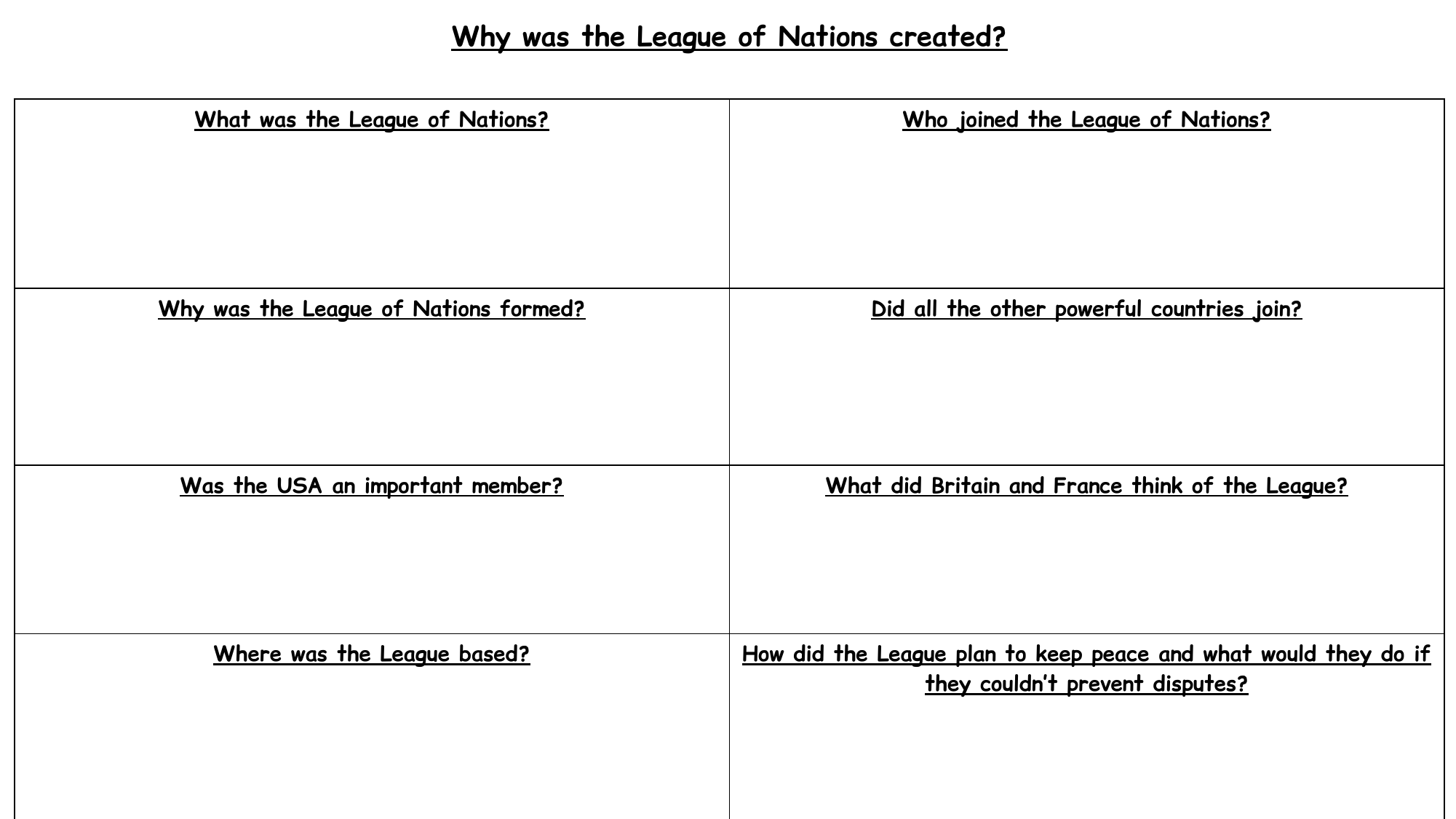

| Why was the League of Nations created? |  |
| --- | --- |
| What was the League of Nations? | Who joined the League of Nations? |
| Why was the League of Nations formed? | Did all the other powerful countries join? |
| Was the USA an important member? | What did Britain and France think of the League? |
| Where was the League based? | How did the League plan to keep peace and what would they do if they couldn’t prevent disputes? |